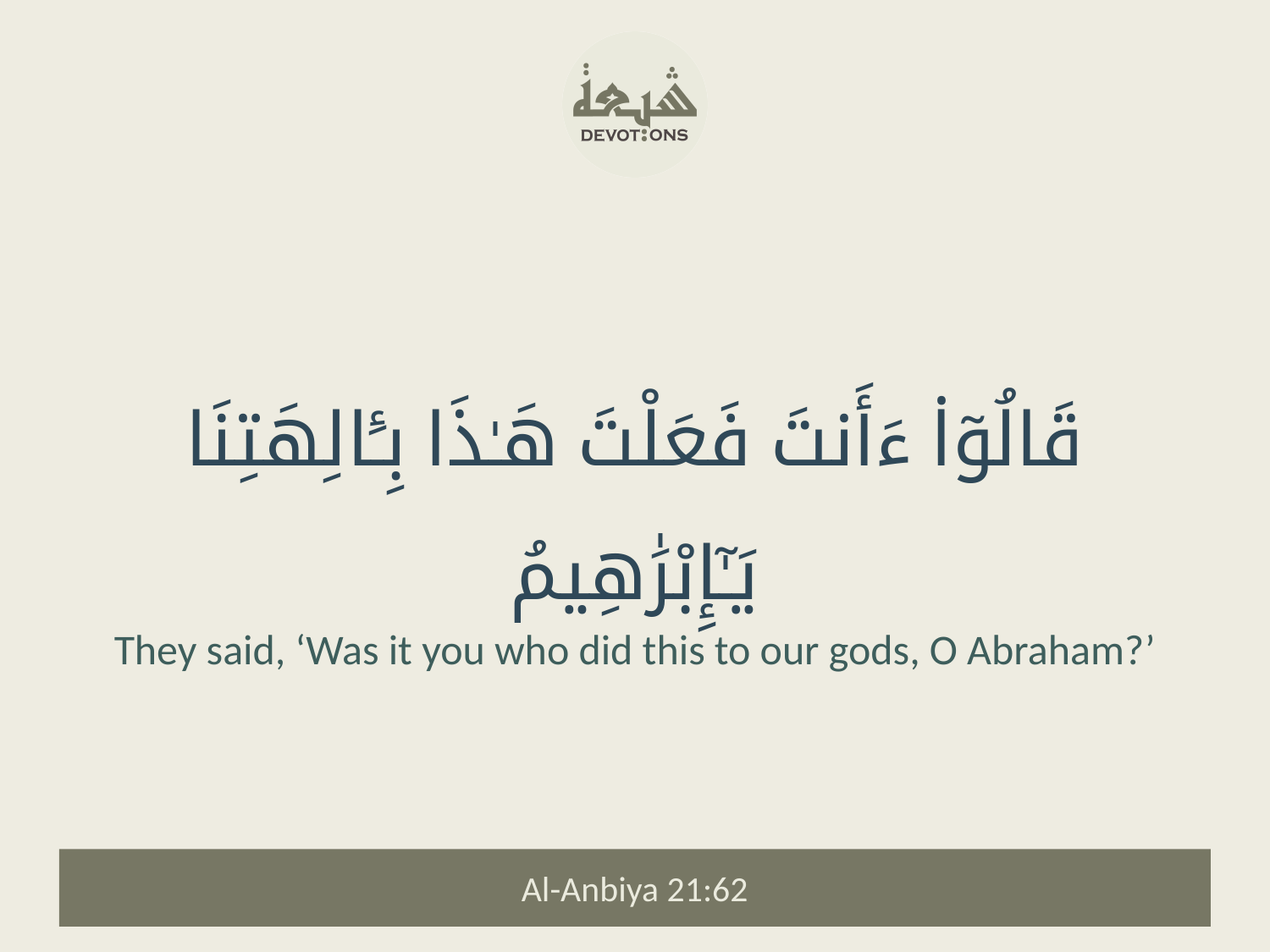

قَالُوٓا۟ ءَأَنتَ فَعَلْتَ هَـٰذَا بِـَٔالِهَتِنَا يَـٰٓإِبْرَٰهِيمُ
They said, ‘Was it you who did this to our gods, O Abraham?’
Al-Anbiya 21:62